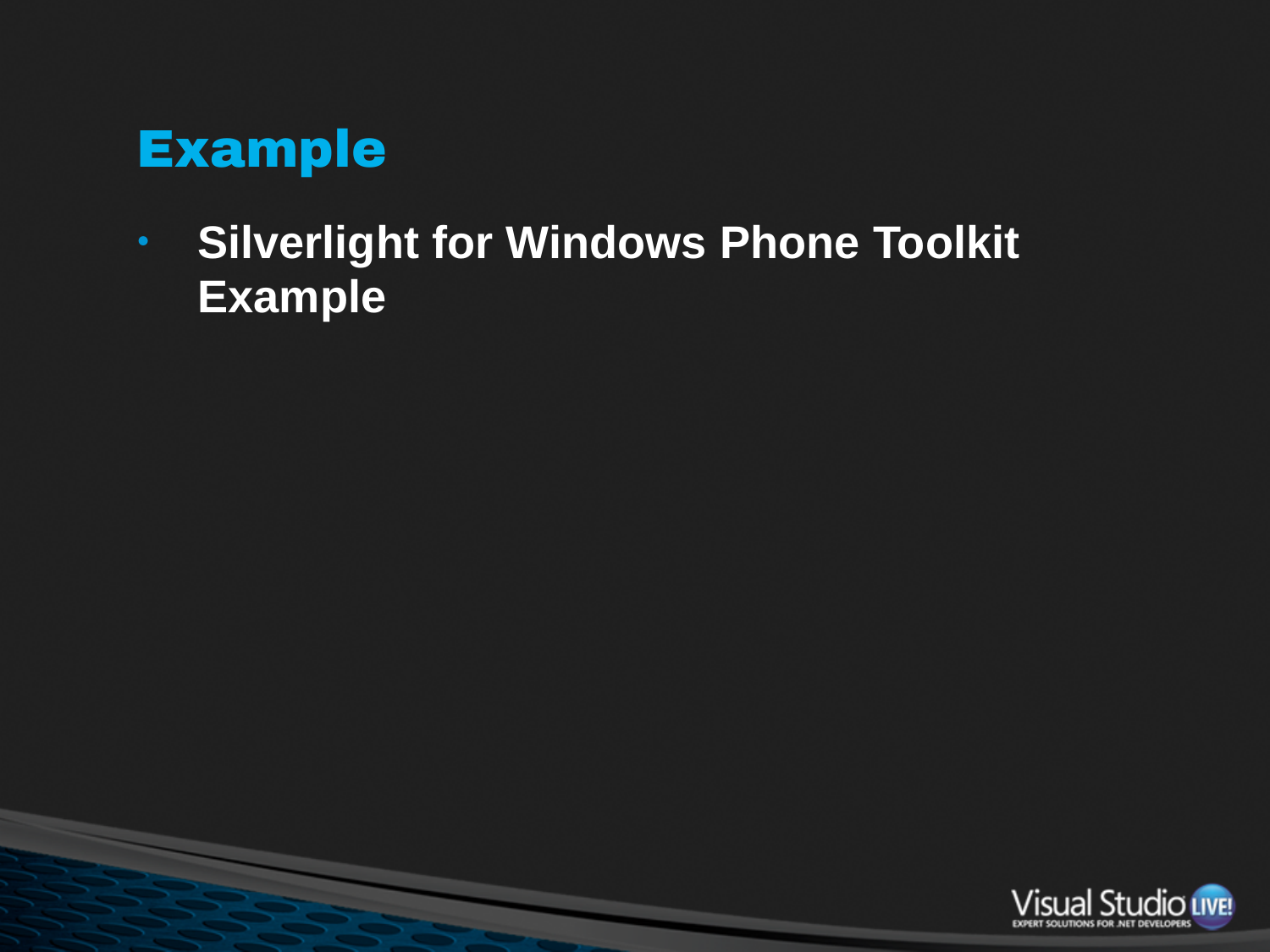

# Example
Silverlight for Windows Phone Toolkit Example